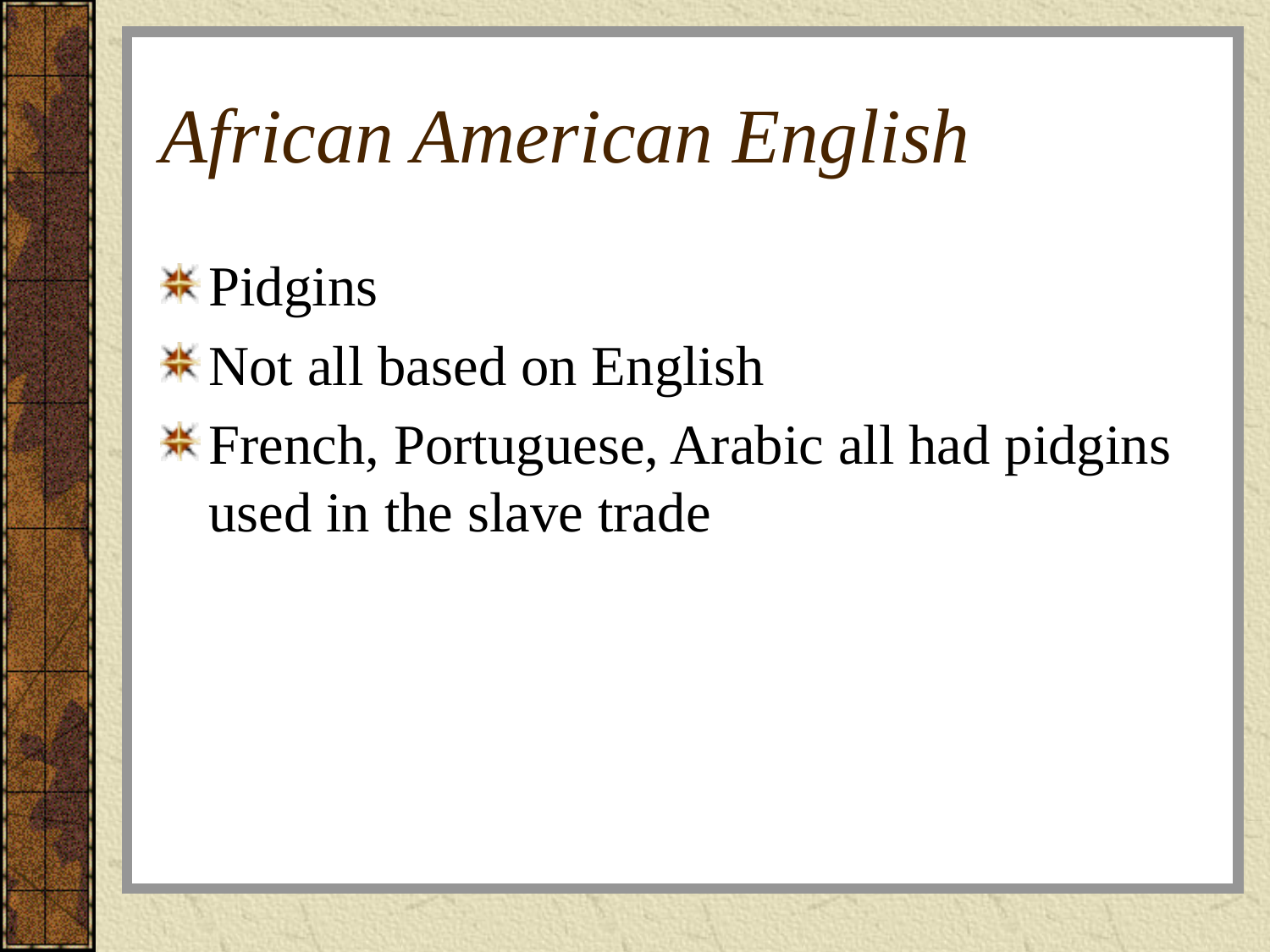

# African American English
Pidgins
Not all based on English
French, Portuguese, Arabic all had pidgins used in the slave trade